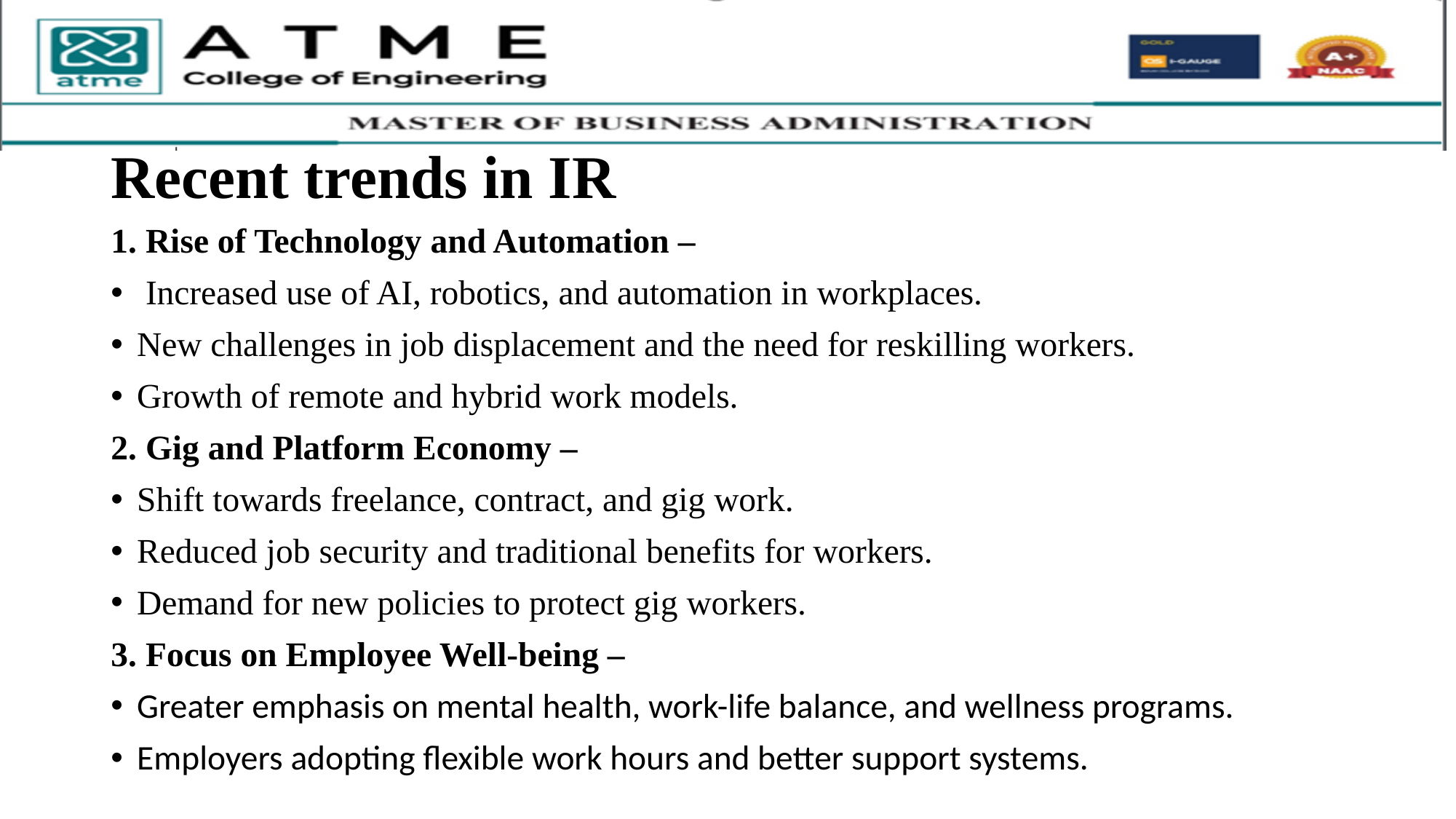

# Recent trends in IR
1. Rise of Technology and Automation –
 Increased use of AI, robotics, and automation in workplaces.
New challenges in job displacement and the need for reskilling workers.
Growth of remote and hybrid work models.
2. Gig and Platform Economy –
Shift towards freelance, contract, and gig work.
Reduced job security and traditional benefits for workers.
Demand for new policies to protect gig workers.
3. Focus on Employee Well-being –
Greater emphasis on mental health, work-life balance, and wellness programs.
Employers adopting flexible work hours and better support systems.